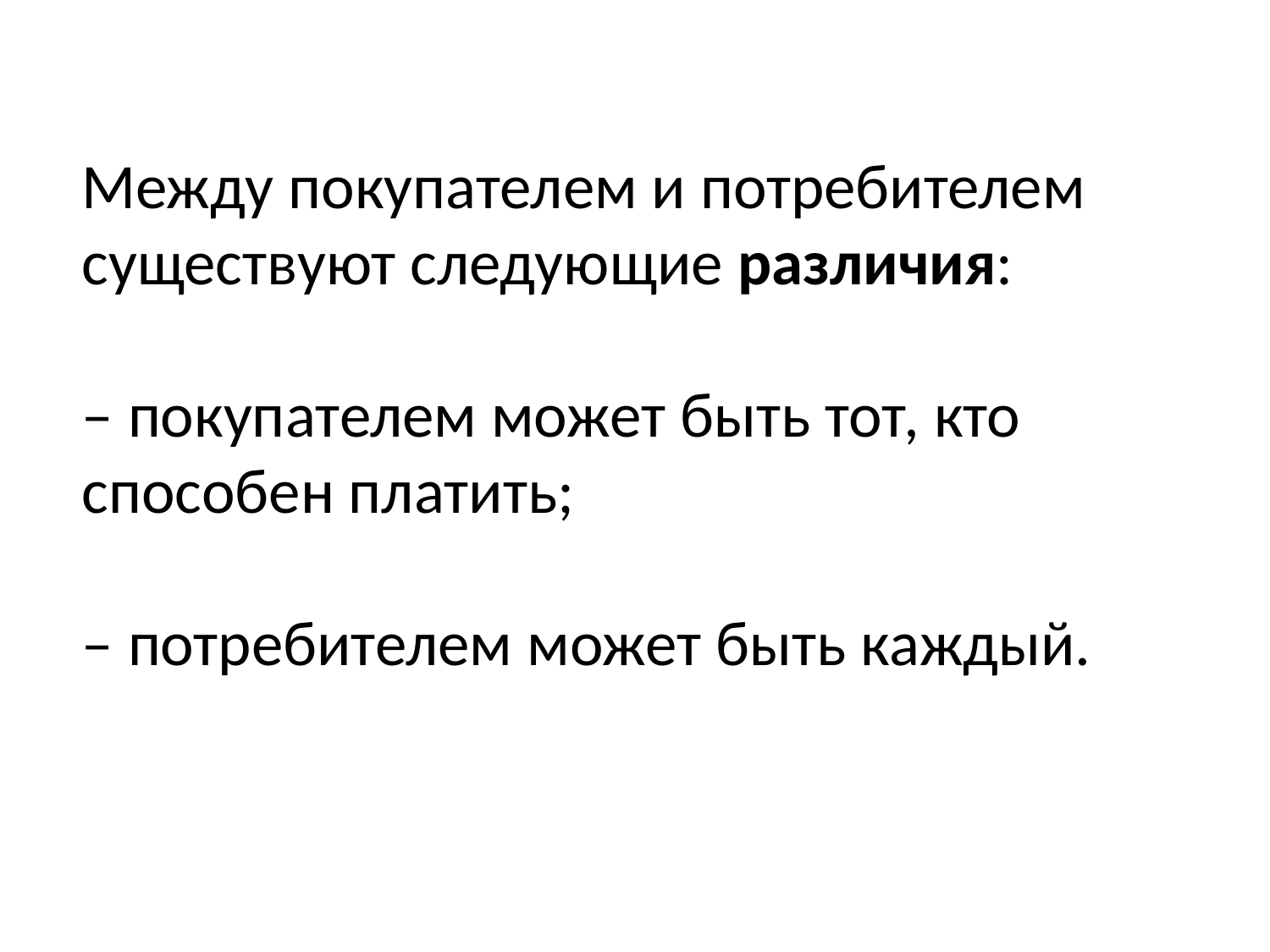

Между покупателем и потребителем существуют следующие различия:
– покупателем может быть тот, кто способен платить;
– потребителем может быть каждый.